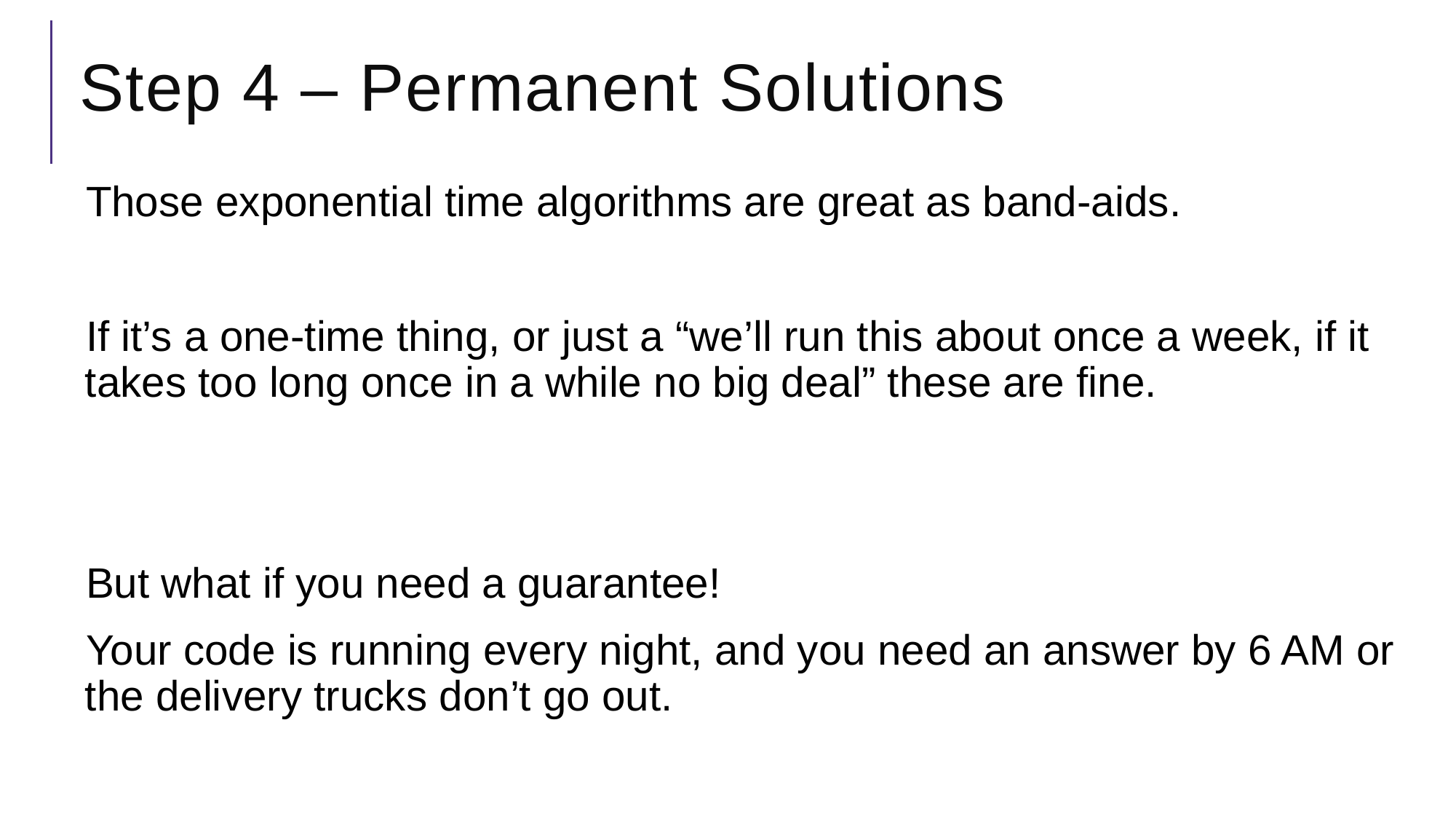

# Step 4 – Permanent Solutions
Those exponential time algorithms are great as band-aids.

If it’s a one-time thing, or just a “we’ll run this about once a week, if it takes too long once in a while no big deal” these are fine.

But what if you need a guarantee!
Your code is running every night, and you need an answer by 6 AM or the delivery trucks don’t go out.